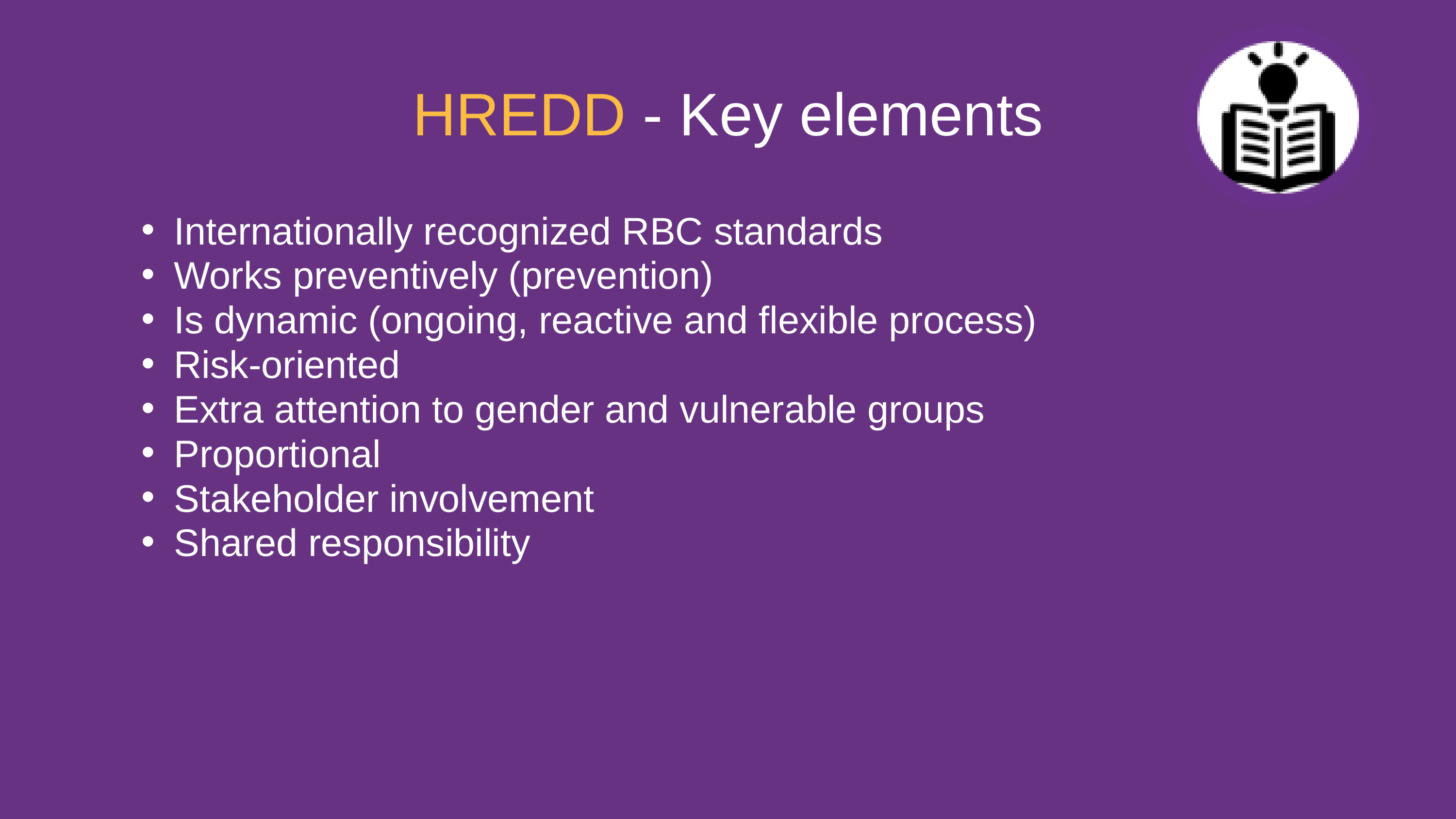

HREDD - Key elements
Internationally recognized RBC standards
Works preventively (prevention)
Is dynamic (ongoing, reactive and flexible process)
Risk-oriented
Extra attention to gender and vulnerable groups
Proportional
Stakeholder involvement
Shared responsibility